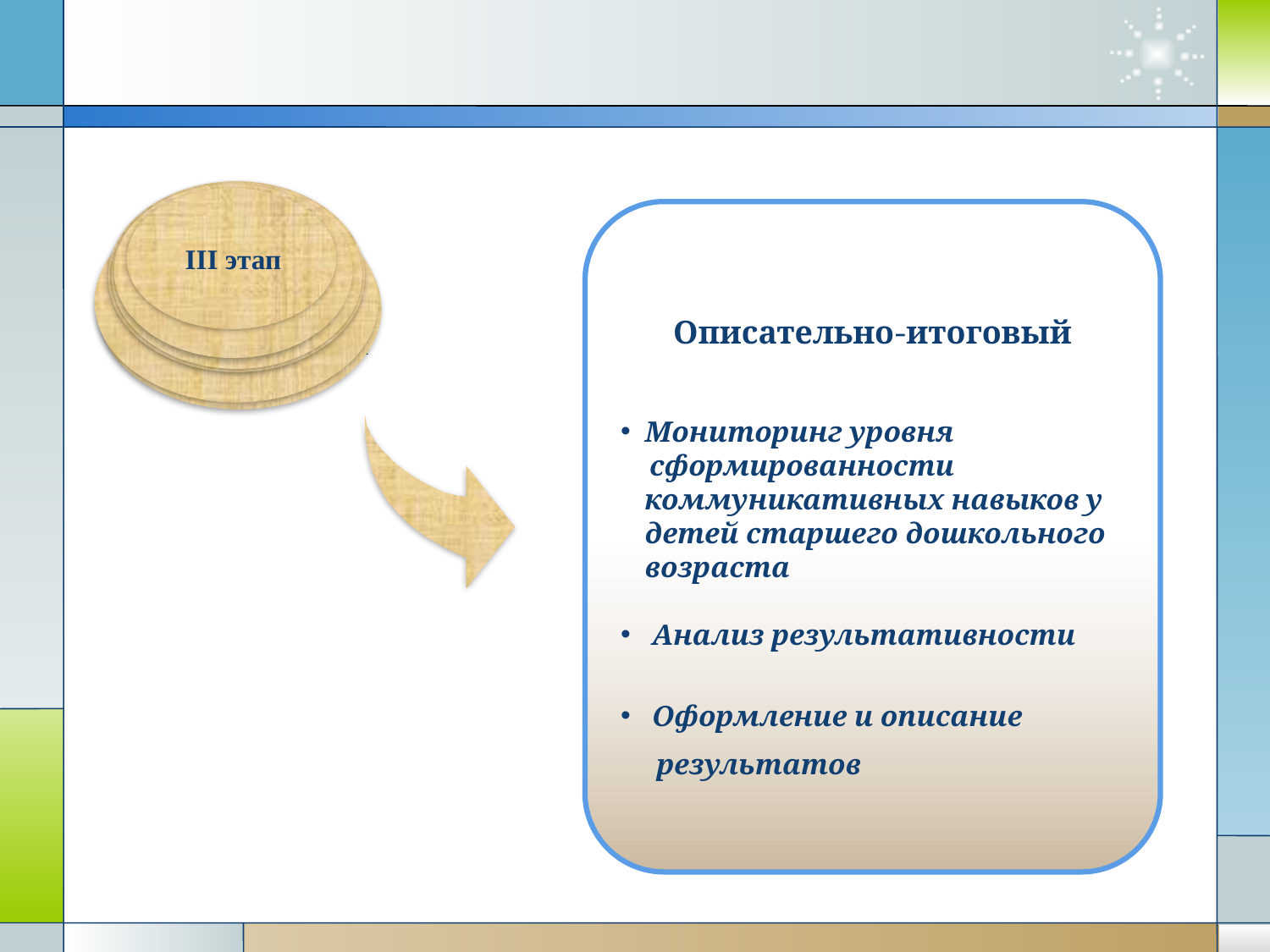

Описательно-итоговый

Мониторинг уровня
    сформированности коммуникативных навыков у детей старшего дошкольного возраста

 Анализ результативности

 Оформление и описание
     результатов
III этап
III этап